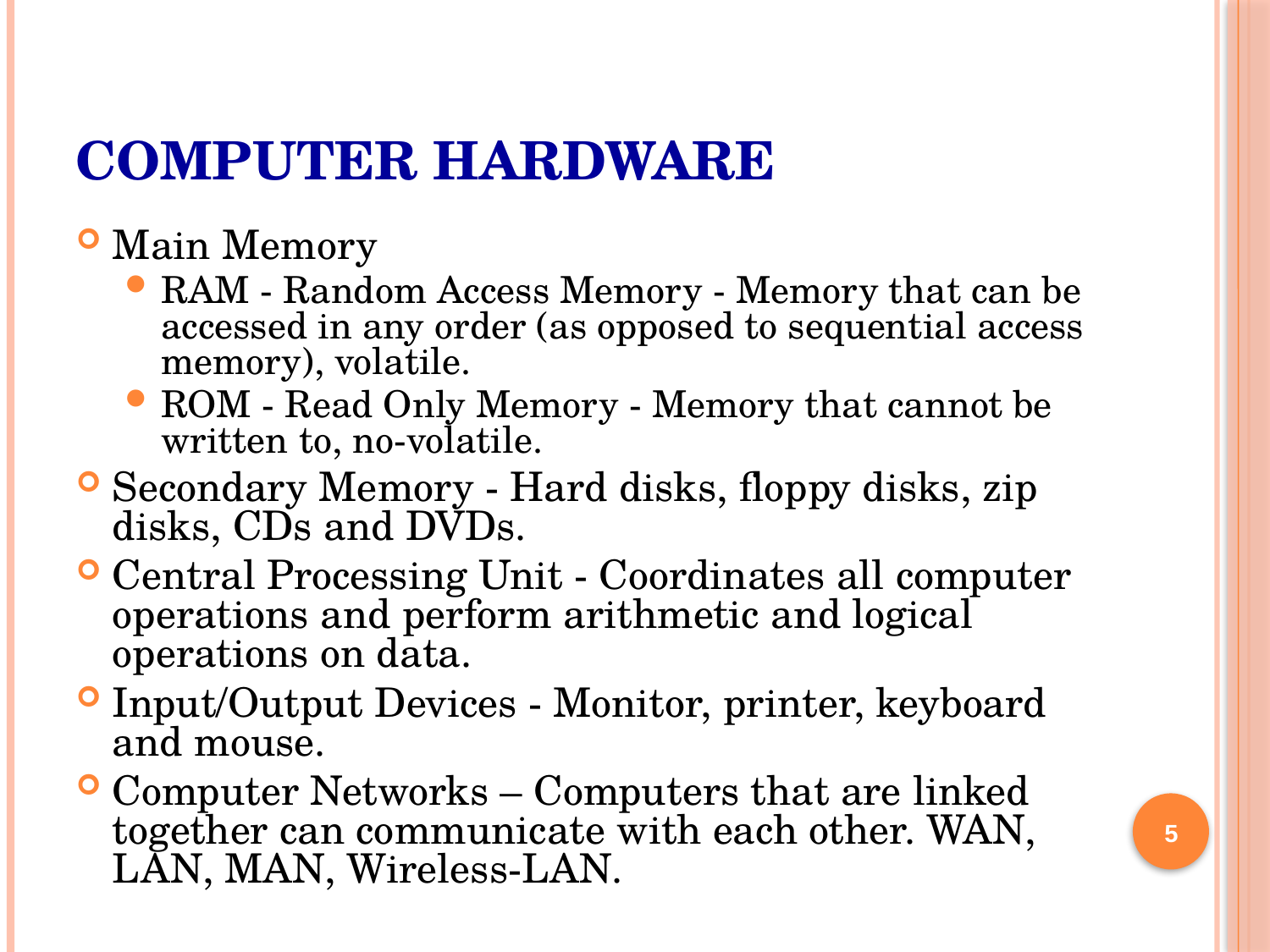

# Computer Hardware
Main Memory
RAM - Random Access Memory - Memory that can be accessed in any order (as opposed to sequential access memory), volatile.
ROM - Read Only Memory - Memory that cannot be written to, no-volatile.
Secondary Memory - Hard disks, floppy disks, zip disks, CDs and DVDs.
Central Processing Unit - Coordinates all computer operations and perform arithmetic and logical operations on data.
Input/Output Devices - Monitor, printer, keyboard and mouse.
Computer Networks – Computers that are linked together can communicate with each other. WAN, LAN, MAN, Wireless-LAN.
5